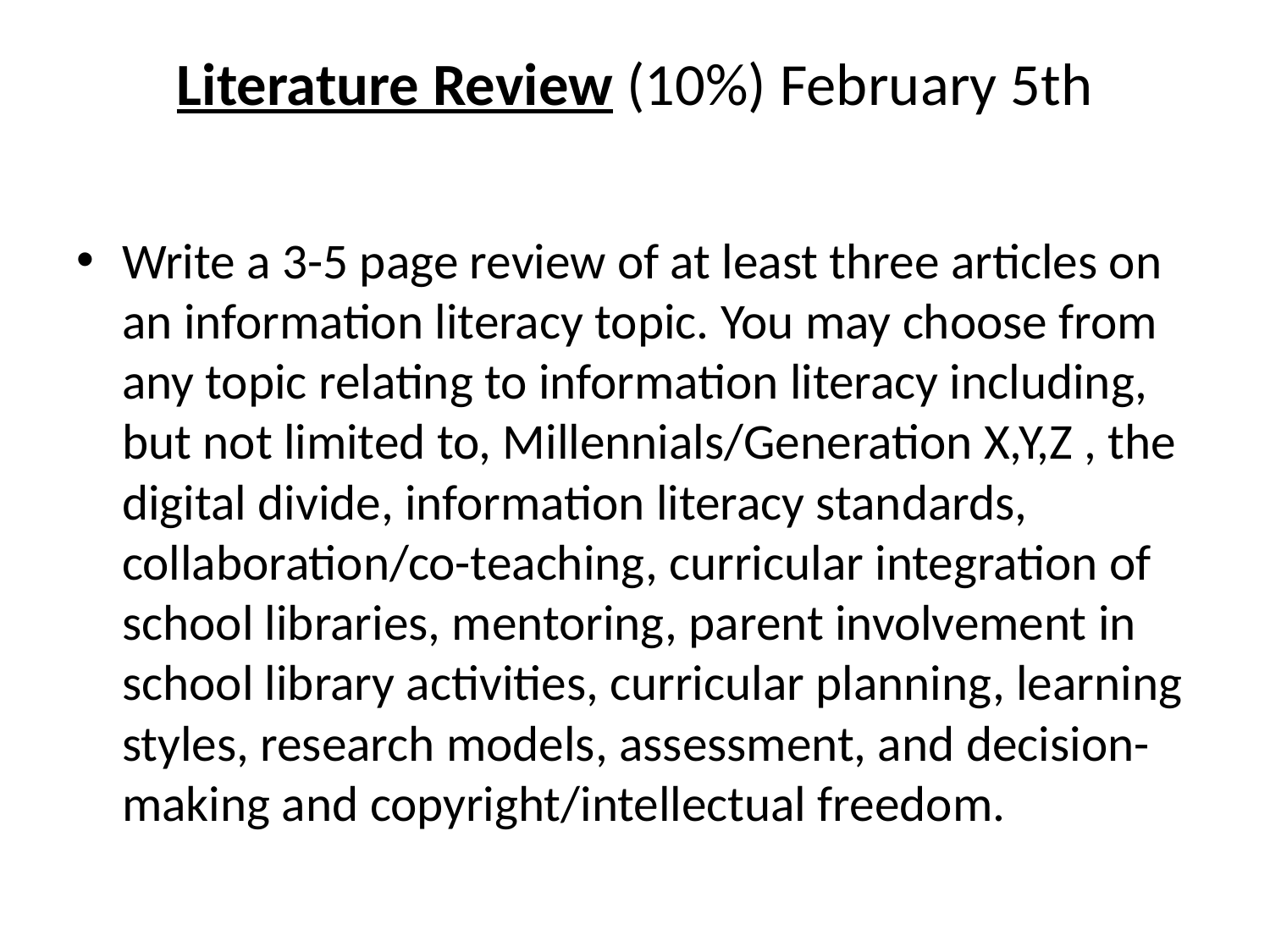

# Literature Review (10%) February 5th
Write a 3-5 page review of at least three articles on an information literacy topic. You may choose from any topic relating to information literacy including, but not limited to, Millennials/Generation X,Y,Z , the digital divide, information literacy standards, collaboration/co-teaching, curricular integration of school libraries, mentoring, parent involvement in school library activities, curricular planning, learning styles, research models, assessment, and decision-making and copyright/intellectual freedom.